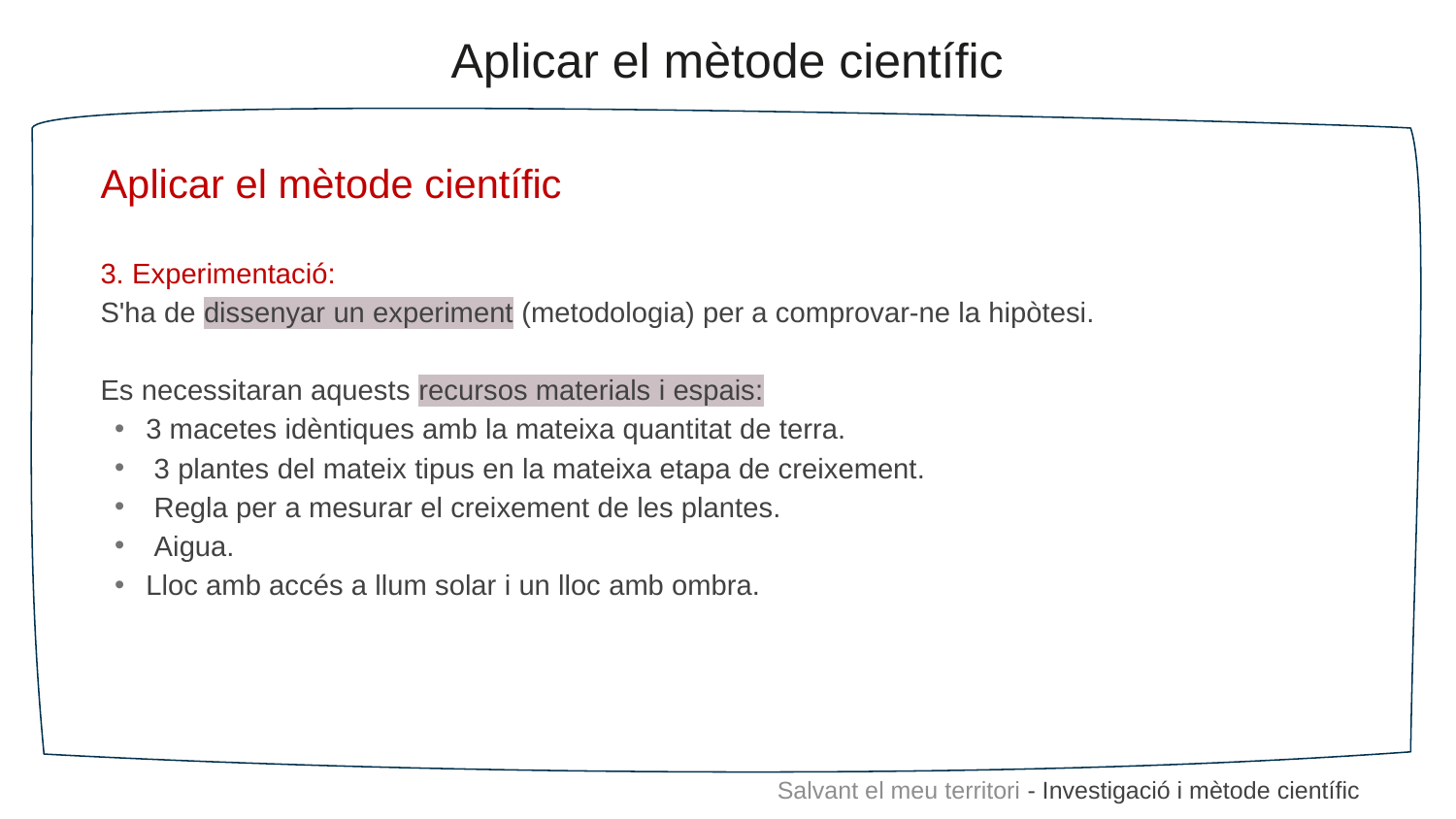

Aplicar el mètode científic

Aplicar el mètode científic

3. Experimentació:
S'ha de dissenyar un experiment (metodologia) per a comprovar-ne la hipòtesi.

Es necessitaran aquests recursos materials i espais:
3 macetes idèntiques amb la mateixa quantitat de terra.
 3 plantes del mateix tipus en la mateixa etapa de creixement.
 Regla per a mesurar el creixement de les plantes.
 Aigua.
Lloc amb accés a llum solar i un lloc amb ombra.

Salvant el meu territori - Investigació i mètode científic